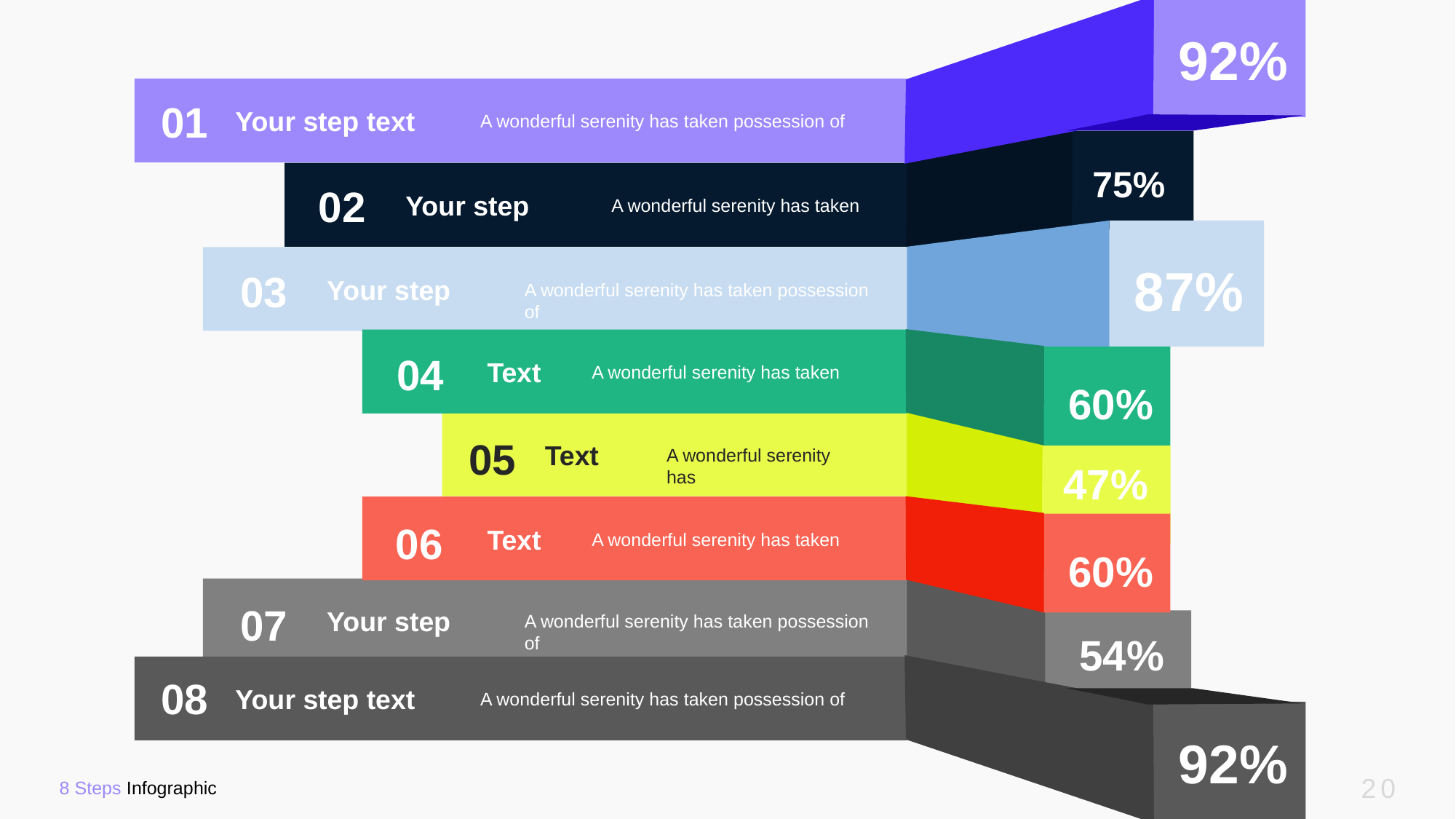

92%

01
Your step text
A wonderful serenity has taken possession of

75%

02
Your step
A wonderful serenity has taken

87%
03
Your step
A wonderful serenity has taken possession of

04
Text
A wonderful serenity has taken
60%

05
Text
A wonderful serenity has
47%

06
Text
A wonderful serenity has taken
60%

07
Your step
A wonderful serenity has taken possession of
54%

08
Your step text
A wonderful serenity has taken possession of
92%